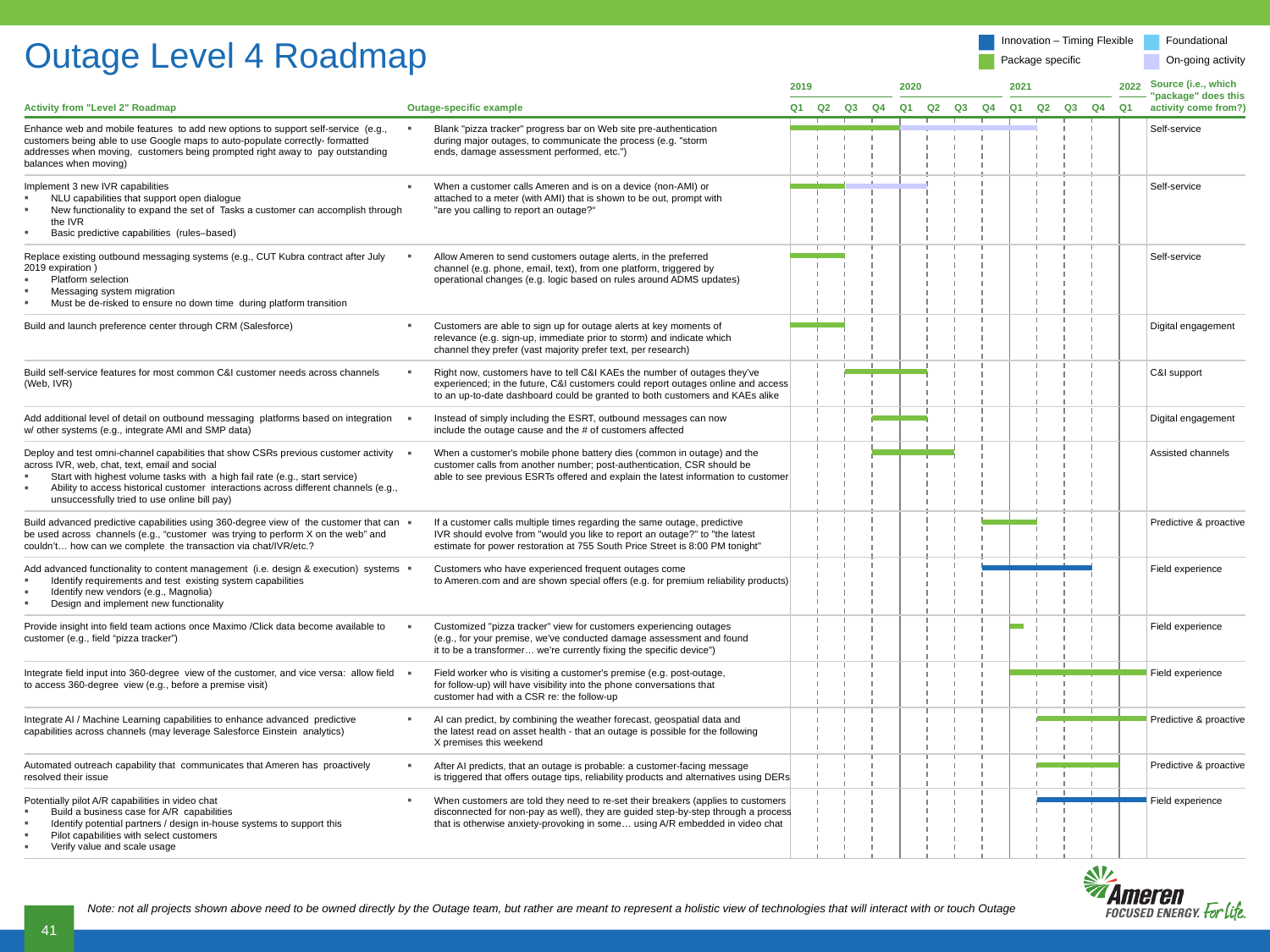

# Outage Level 4 Roadmap
Innovation – Timing Flexible
Foundational

Package specific
On-going activity
2019
2020
2021
2022
Source (i.e., which
"package" does this
activity come from?)
Q1
Q2
Q3
Q4
Q1
Q2
Q3
Q4
Q1
Q2
Q3
Q4
Q1
Activity from "Level 2" Roadmap
Outage-specific example
Enhance web and mobile features  to add new options to support self-service  (e.g., customers being able to use Google maps to auto-populate correctly- formatted addresses when moving,  customers being prompted right away to  pay outstanding balances when moving)
Blank "pizza tracker" progress bar on Web site pre-authentication
during major outages, to communicate the process (e.g. "storm
ends, damage assessment performed, etc.")
Self-service
Implement 3 new IVR capabilities
NLU capabilities that support open dialogue
New functionality to expand the set of  Tasks a customer can accomplish through the IVR
Basic predictive capabilities  (rules–based)
When a customer calls Ameren and is on a device (non-AMI) or
attached to a meter (with AMI) that is shown to be out, prompt with
"are you calling to report an outage?“
Self-service
Replace existing outbound messaging systems (e.g., CUT Kubra contract after July 2019 expiration )
Platform selection
Messaging system migration
Must be de-risked to ensure no down time  during platform transition
Allow Ameren to send customers outage alerts, in the preferred
channel (e.g. phone, email, text), from one platform, triggered by
operational changes (e.g. logic based on rules around ADMS updates)
Self-service
Build and launch preference center through CRM (Salesforce)
Customers are able to sign up for outage alerts at key moments of
relevance (e.g. sign-up, immediate prior to storm) and indicate which
channel they prefer (vast majority prefer text, per research)
Digital engagement
Build self-service features for most common C&I customer needs across channels (Web, IVR)
Right now, customers have to tell C&I KAEs the number of outages they’ve
experienced; in the future, C&I customers could report outages online and access
to an up-to-date dashboard could be granted to both customers and KAEs alike
C&I support
Add additional level of detail on outbound messaging  platforms based on integration w/ other systems (e.g., integrate AMI and SMP data)
Instead of simply including the ESRT, outbound messages can now
include the outage cause and the # of customers affected
Digital engagement
Deploy and test omni-channel capabilities that show CSRs previous customer activity across IVR, web, chat, text, email and social
Start with highest volume tasks with  a high fail rate (e.g., start service)
Ability to access historical customer  interactions across different channels (e.g., unsuccessfully tried to use online bill pay)
When a customer's mobile phone battery dies (common in outage) and the
customer calls from another number; post-authentication, CSR should be
able to see previous ESRTs offered and explain the latest information to customer
Assisted channels
Build advanced predictive capabilities using 360-degree view of  the customer that can be used across  channels (e.g., “customer  was trying to perform X on the web” and couldn’t… how can we complete  the transaction via chat/IVR/etc.?
If a customer calls multiple times regarding the same outage, predictive
IVR should evolve from "would you like to report an outage?" to "the latest
estimate for power restoration at 755 South Price Street is 8:00 PM tonight"
Predictive & proactive
Add advanced functionality to content management  (i.e. design & execution)  systems
Identify requirements and test  existing system capabilities
Identify new vendors (e.g., Magnolia)
Design and implement new functionality
Customers who have experienced frequent outages come
to Ameren.com and are shown special offers (e.g. for premium reliability products)
Field experience
Provide insight into field team actions once Maximo /Click data become available to customer (e.g., field “pizza tracker”)
Customized "pizza tracker" view for customers experiencing outages
(e.g., for your premise, we've conducted damage assessment and found
it to be a transformer… we're currently fixing the specific device")
Field experience
Integrate field input into 360-degree  view of the customer, and vice versa:  allow field to access 360-degree  view (e.g., before a premise visit)
Field worker who is visiting a customer's premise (e.g. post-outage,
for follow-up) will have visibility into the phone conversations that
customer had with a CSR re: the follow-up
Field experience
Integrate AI / Machine Learning capabilities to enhance advanced  predictive capabilities across channels (may leverage Salesforce Einstein  analytics)
AI can predict, by combining the weather forecast, geospatial data and
the latest read on asset health - that an outage is possible for the following
X premises this weekend
Predictive & proactive
Automated outreach capability that  communicates that Ameren has  proactively resolved their issue
After AI predicts, that an outage is probable: a customer-facing message
is triggered that offers outage tips, reliability products and alternatives using DERs
Predictive & proactive
Potentially pilot A/R capabilities in video chat
Build a business case for A/R  capabilities
Identify potential partners / design in-house systems to support this
Pilot capabilities with select customers
Verify value and scale usage
When customers are told they need to re-set their breakers (applies to customers
disconnected for non-pay as well), they are guided step-by-step through a process
that is otherwise anxiety-provoking in some… using A/R embedded in video chat
Field experience
Note: not all projects shown above need to be owned directly by the Outage team, but rather are meant to represent a holistic view of technologies that will interact with or touch Outage